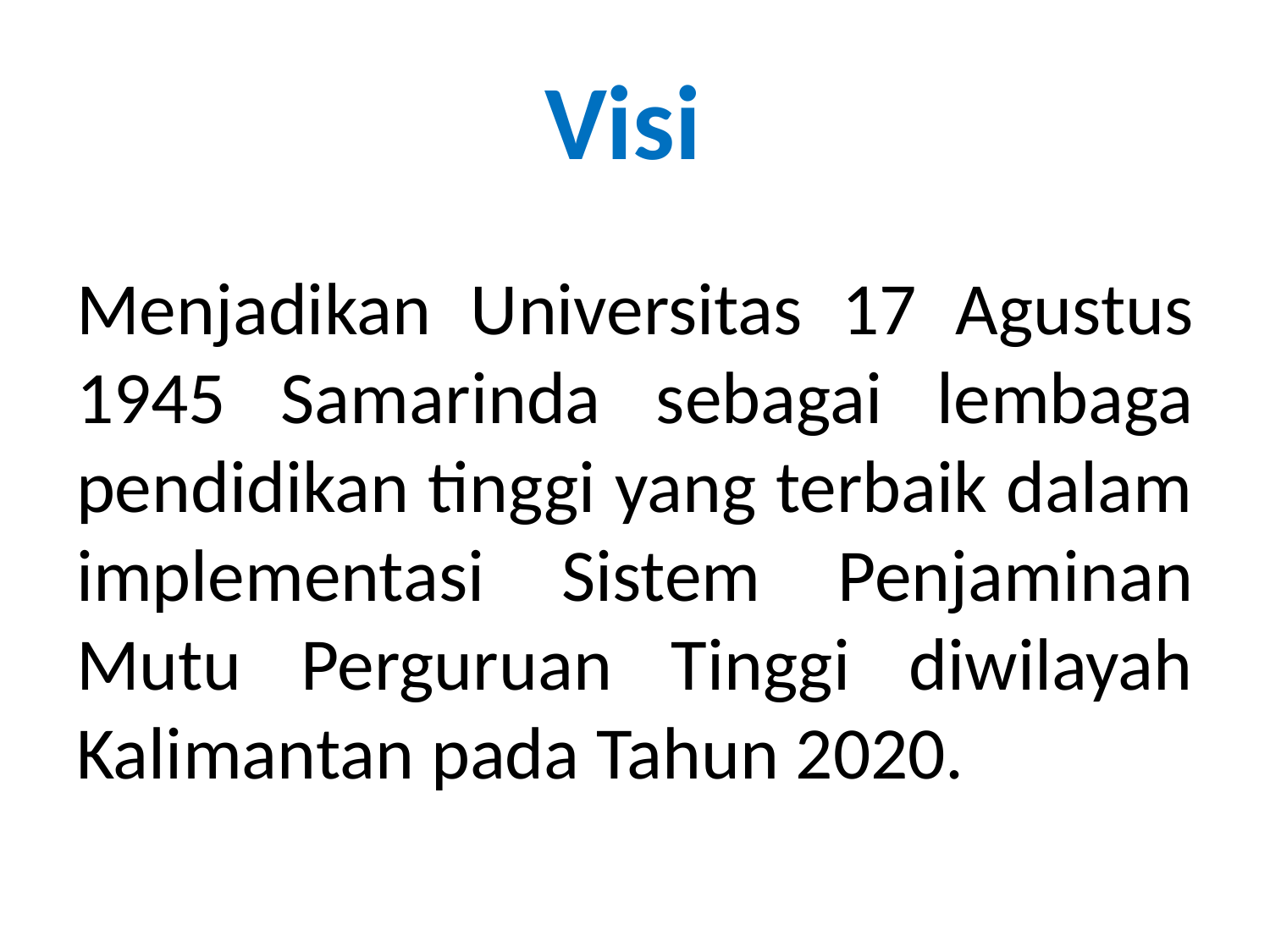

# Visi
Menjadikan Universitas 17 Agustus 1945 Samarinda sebagai lembaga pendidikan tinggi yang terbaik dalam implementasi Sistem Penjaminan Mutu Perguruan Tinggi diwilayah Kalimantan pada Tahun 2020.